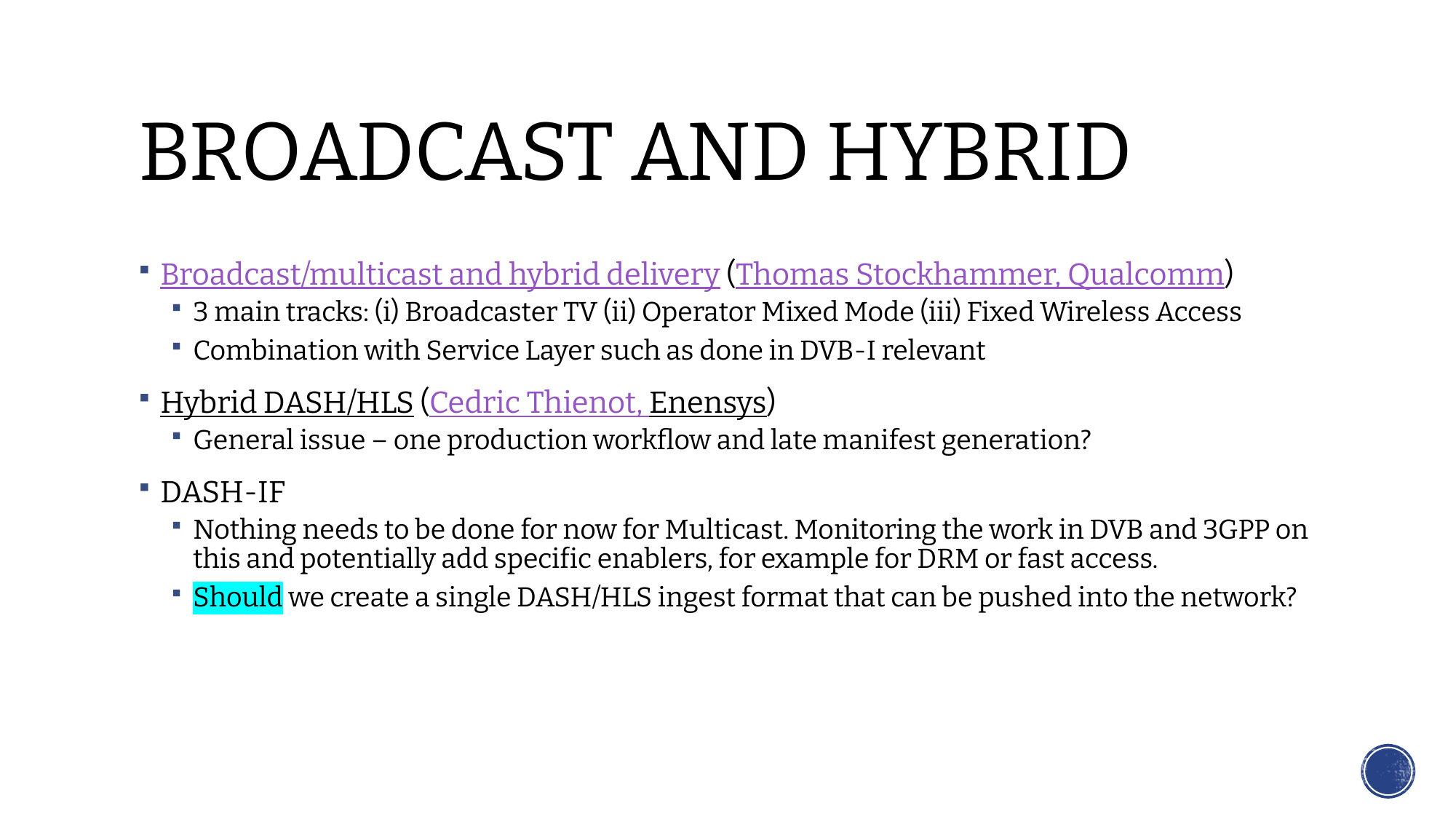

# BroadCAST and Hybrid
Broadcast/multicast and hybrid delivery (Thomas Stockhammer, Qualcomm)
3 main tracks: (i) Broadcaster TV (ii) Operator Mixed Mode (iii) Fixed Wireless Access
Combination with Service Layer such as done in DVB-I relevant
Hybrid DASH/HLS (Cedric Thienot, Enensys)
General issue – one production workflow and late manifest generation?
DASH-IF
Nothing needs to be done for now for Multicast. Monitoring the work in DVB and 3GPP on this and potentially add specific enablers, for example for DRM or fast access.
Should we create a single DASH/HLS ingest format that can be pushed into the network?